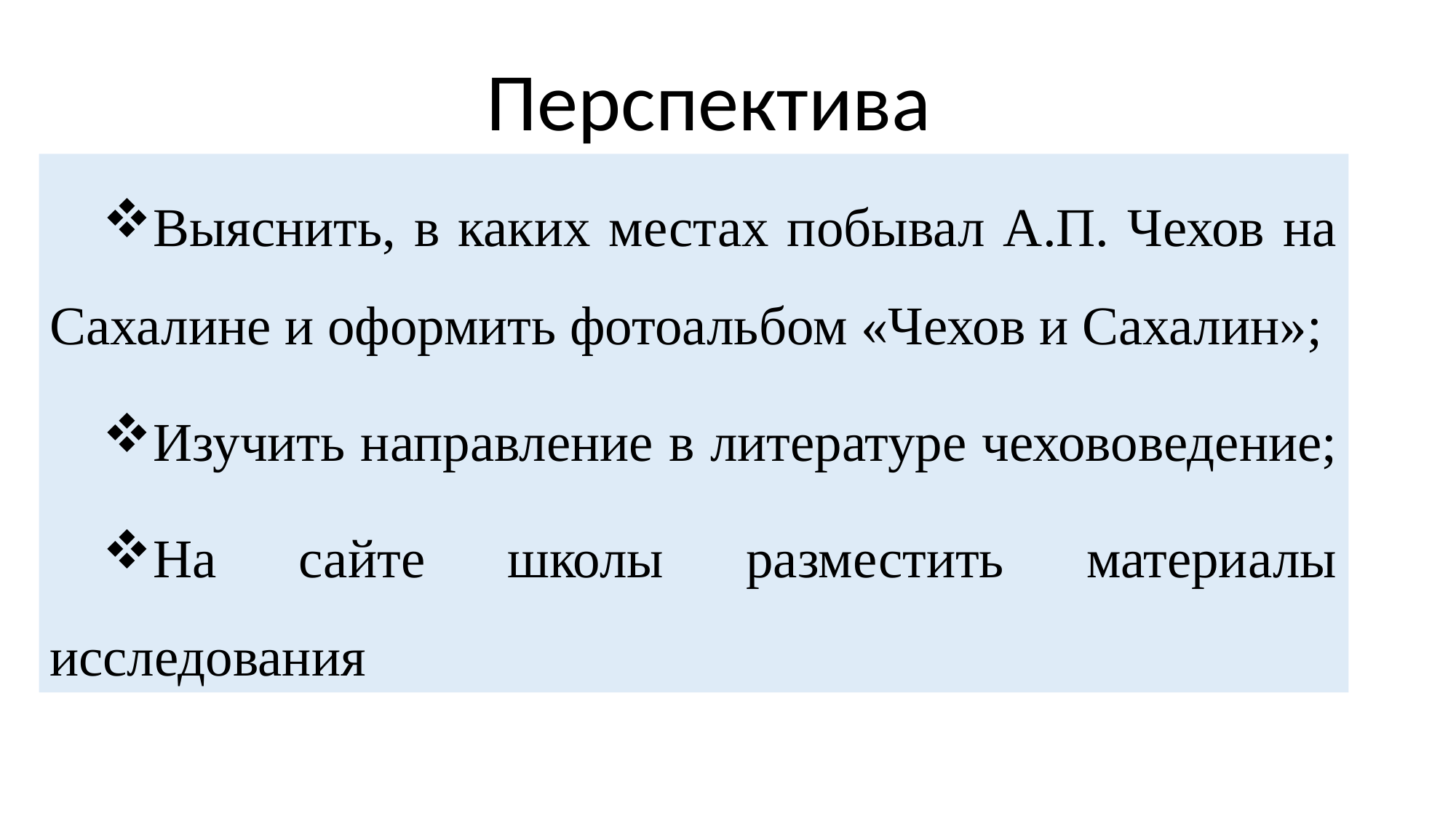

Перспектива
Выяснить, в каких местах побывал А.П. Чехов на Сахалине и оформить фотоальбом «Чехов и Сахалин»;
Изучить направление в литературе чехововедение;
На сайте школы разместить материалы исследования